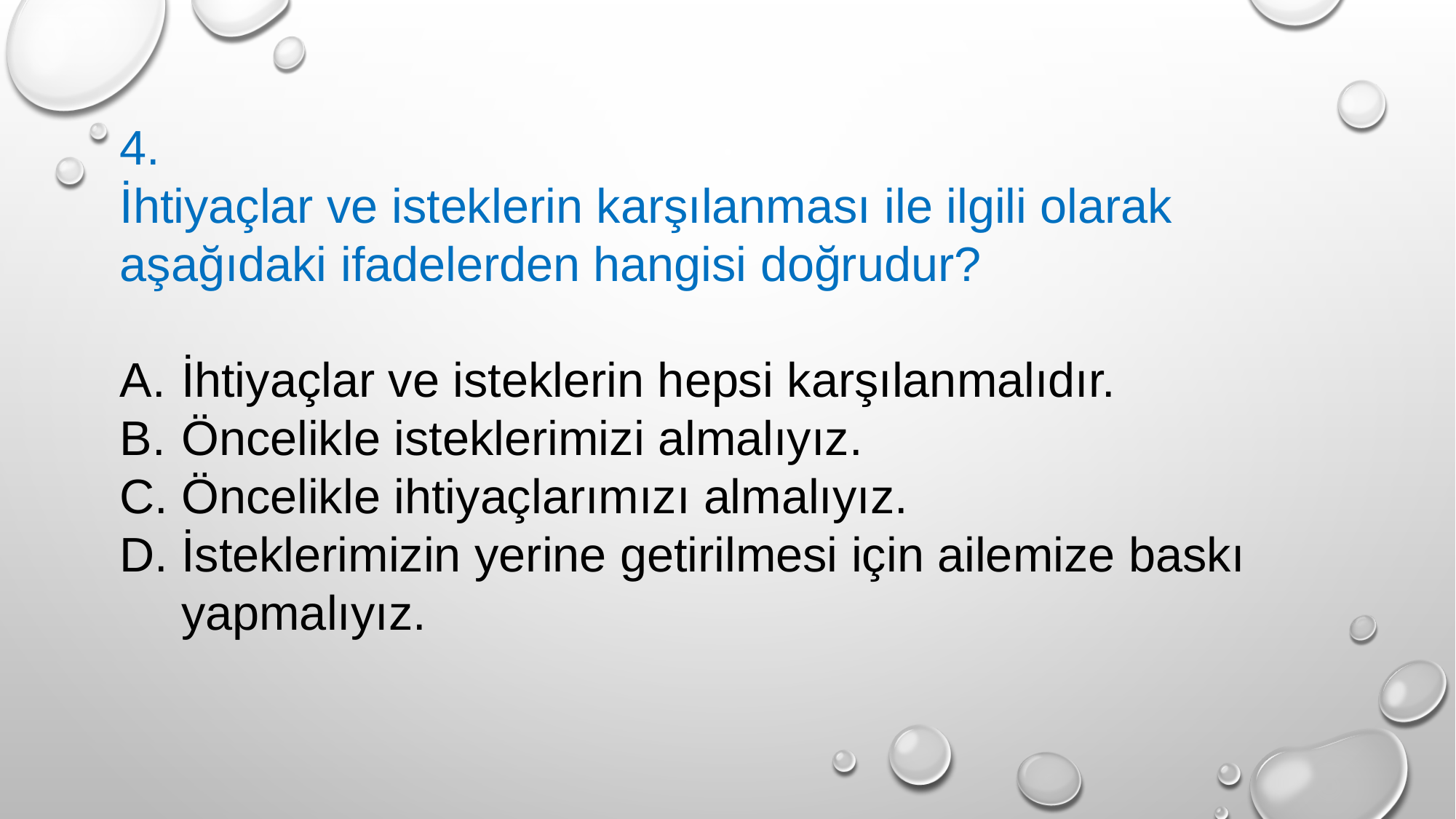

4.
İhtiyaçlar ve isteklerin karşılanması ile ilgili olarak aşağıdaki ifadelerden hangisi doğrudur?

İhtiyaçlar ve isteklerin hepsi karşılanmalıdır.
Öncelikle isteklerimizi almalıyız.
Öncelikle ihtiyaçlarımızı almalıyız.
İsteklerimizin yerine getirilmesi için ailemize baskı yapmalıyız.